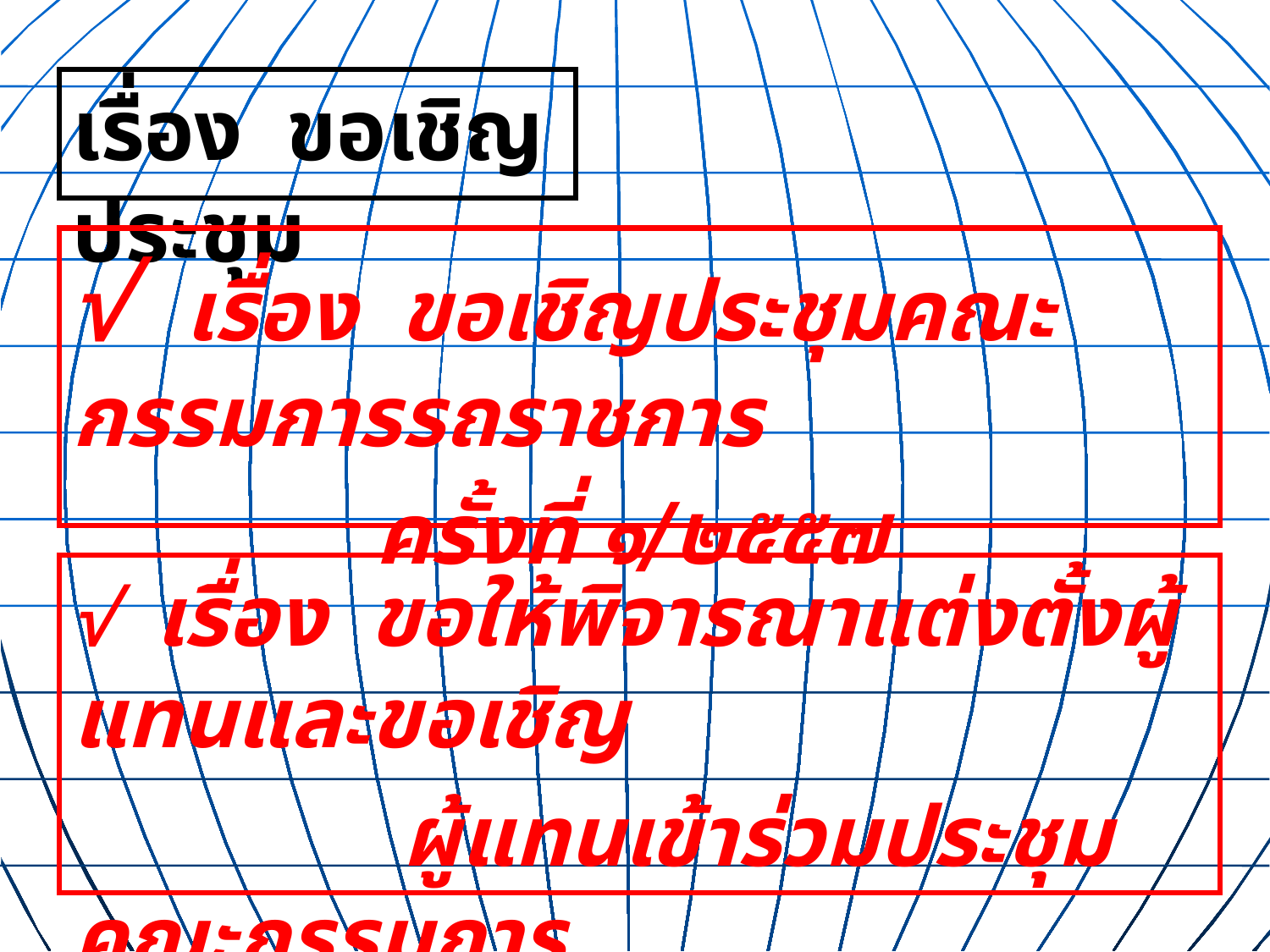

เรื่อง  ขอเชิญประชุม
√  เรื่อง  ขอเชิญประชุมคณะกรรมการรถราชการ
	        ครั้งที่ ๑/๒๕๕๗
√  เรื่อง  ขอให้พิจารณาแต่งตั้งผู้แทนและขอเชิญ
               ผู้แทนเข้าร่วมประชุมคณะกรรมการ
              รถราชการครั้งที่ ๑/๒๕๕๗